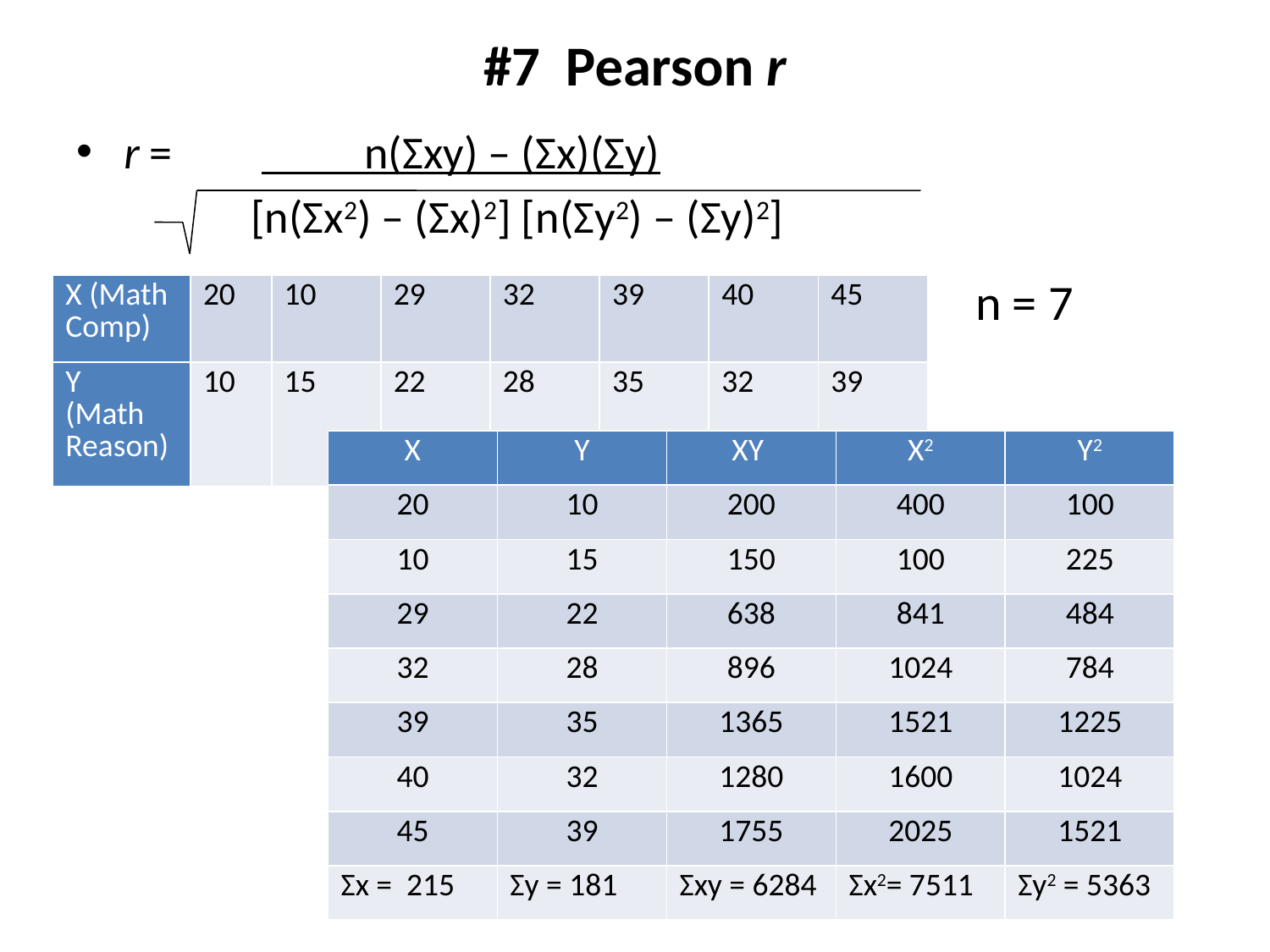

# #7  Pearson r
r = 	           n(Σxy) – (Σx)(Σy)
		[n(Σx2) – (Σx)2] [n(Σy2) – (Σy)2]

n = 7
| X (Math Comp) | 20 | 10 | 29 | 32 | 39 | 40 | 45 |
| --- | --- | --- | --- | --- | --- | --- | --- |
| Y (Math Reason) | 10 | 15 | 22 | 28 | 35 | 32 | 39 |
| X | Y | XY | X2 | Y2 |
| --- | --- | --- | --- | --- |
| 20 | 10 | 200 | 400 | 100 |
| 10 | 15 | 150 | 100 | 225 |
| 29 | 22 | 638 | 841 | 484 |
| 32 | 28 | 896 | 1024 | 784 |
| 39 | 35 | 1365 | 1521 | 1225 |
| 40 | 32 | 1280 | 1600 | 1024 |
| 45 | 39 | 1755 | 2025 | 1521 |
| Σx = 215 | Σy = 181 | Σxy = 6284 | Σx2= 7511 | Σy2 = 5363 |